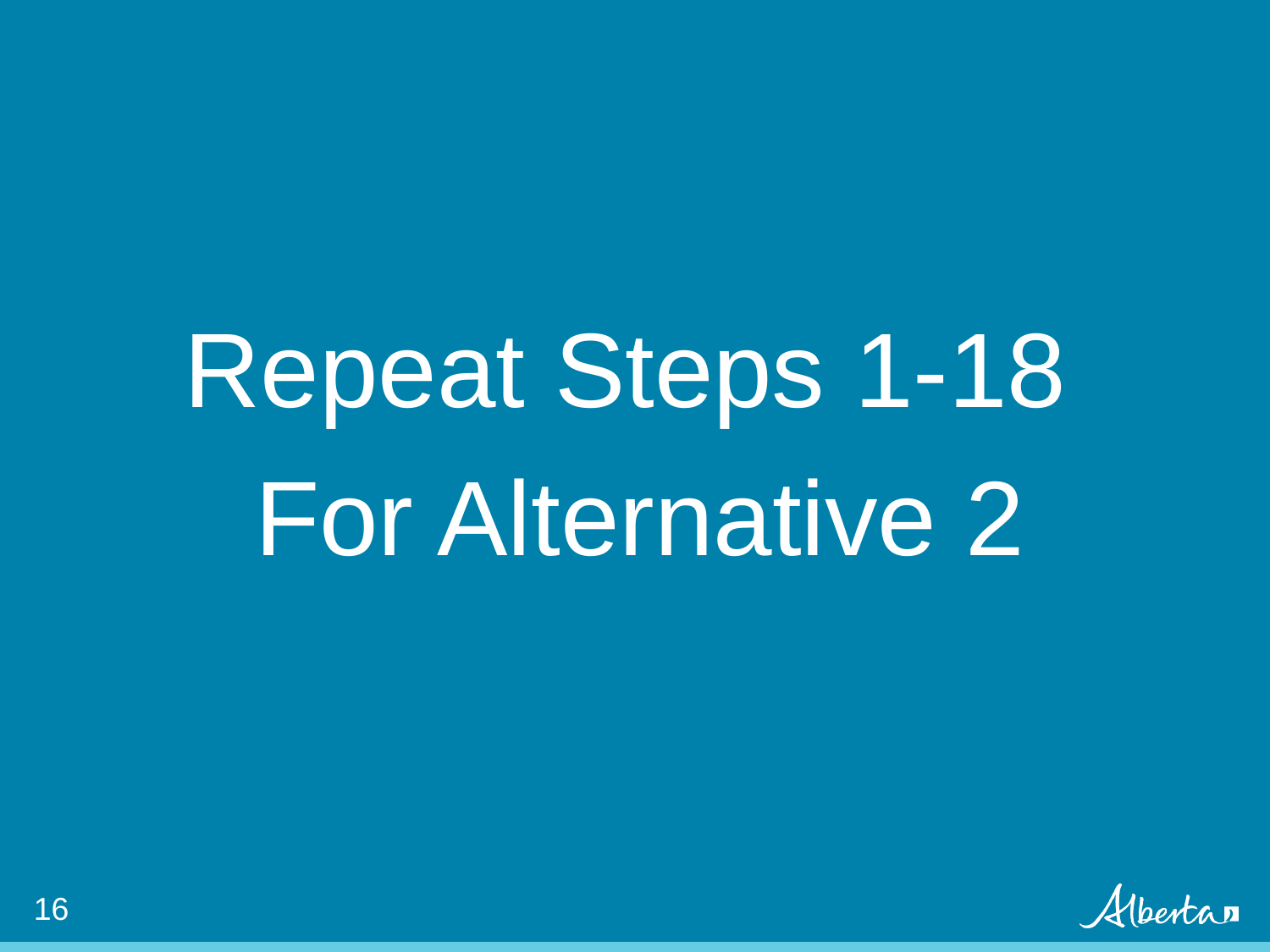

Repeat Steps 1-18
For Alternative 2
16